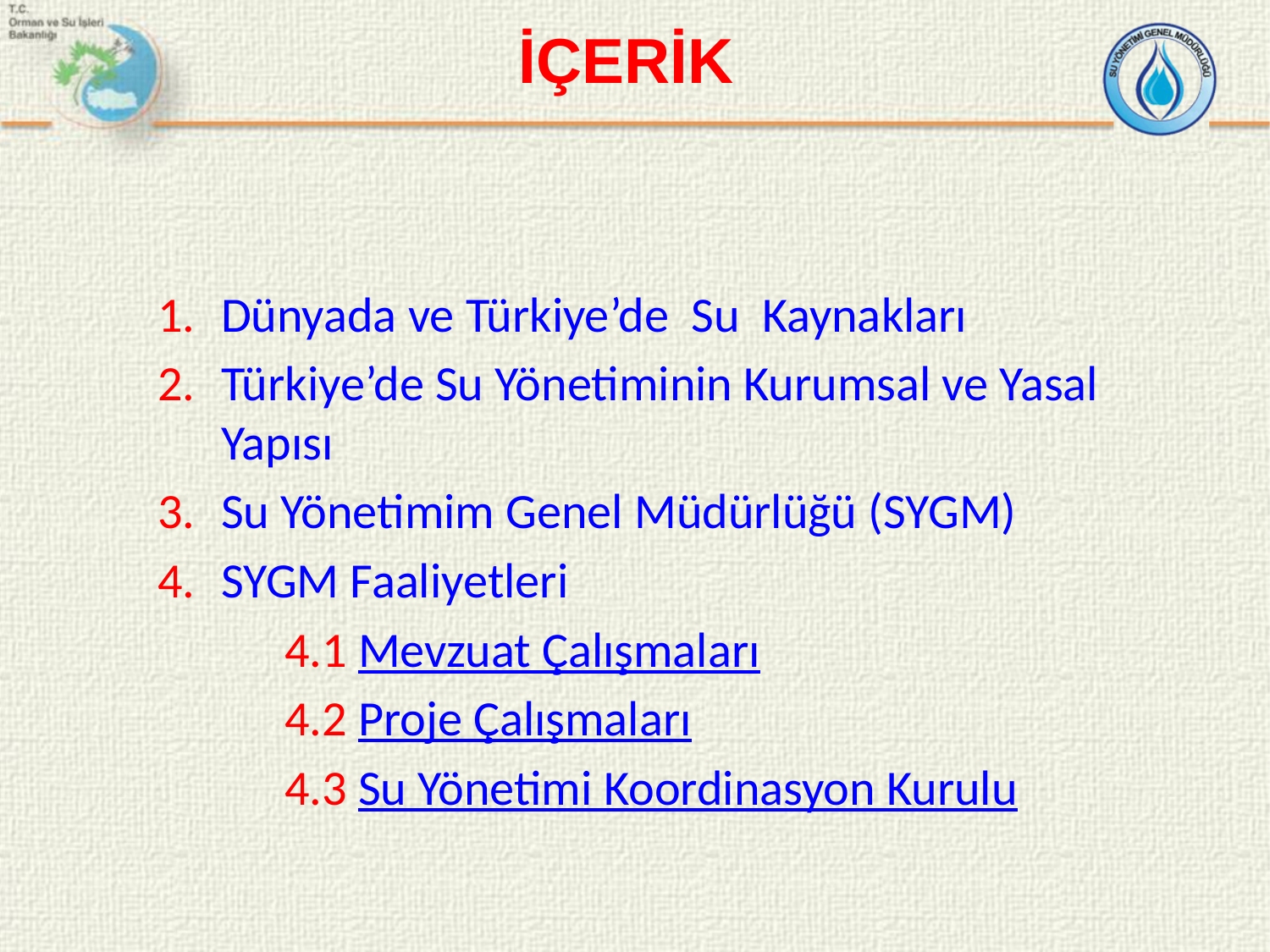

İÇERİK
Dünyada ve Türkiye’de  Su  Kaynakları
Türkiye’de Su Yönetiminin Kurumsal ve Yasal Yapısı
Su Yönetimim Genel Müdürlüğü (SYGM)
SYGM Faaliyetleri
4.1 Mevzuat Çalışmaları
4.2 Proje Çalışmaları
4.3 Su Yönetimi Koordinasyon Kurulu